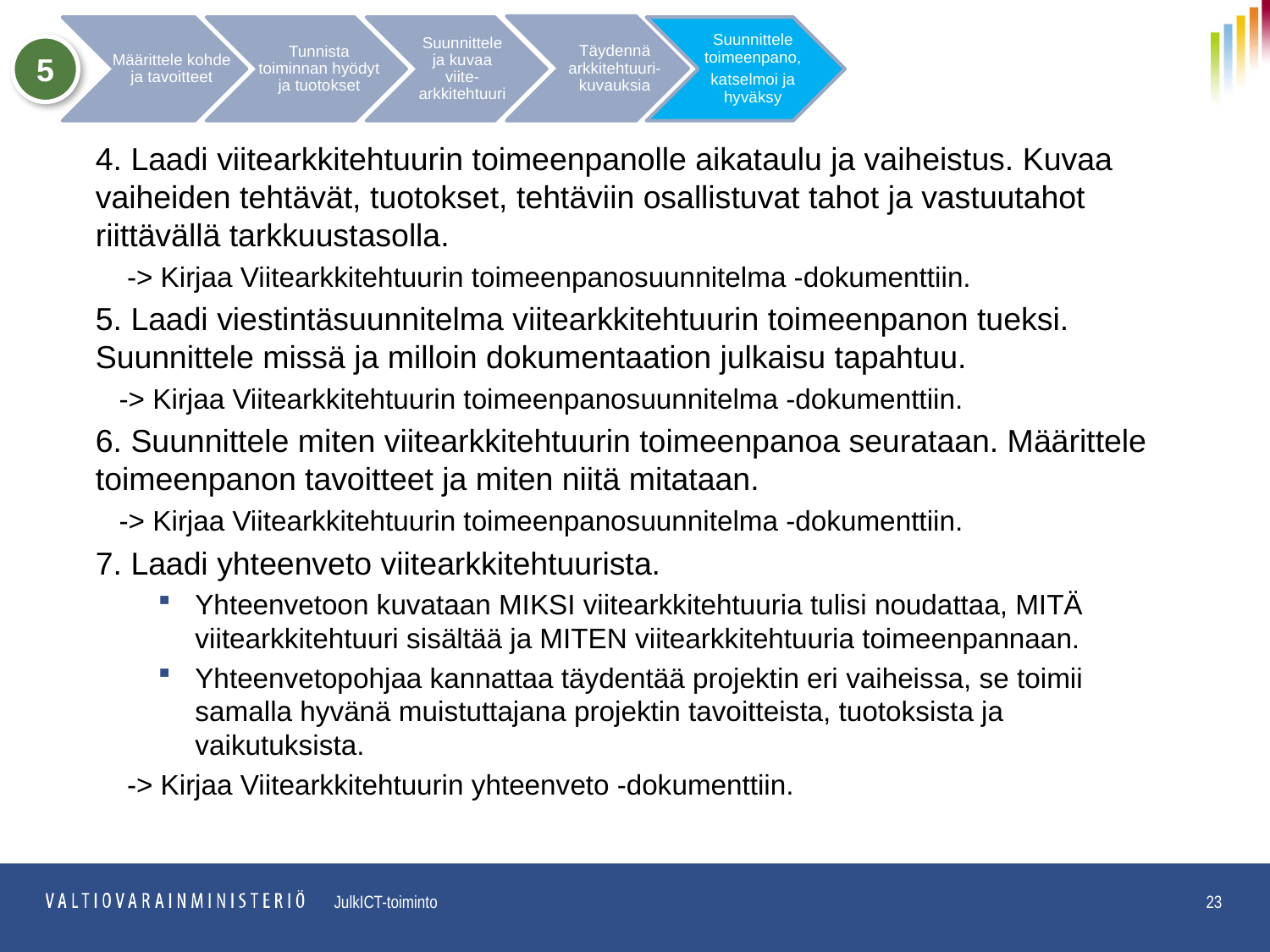

Tunnista toiminnan hyödyt ja tuotokset

Suunnittele toimeenpano,
katselmoi ja hyväksy

Määrittele kohde ja tavoitteet

Täydennä arkkitehtuuri-kuvauksia

Suunnittele ja kuvaa viite-arkkitehtuuri
5
4. Laadi viitearkkitehtuurin toimeenpanolle aikataulu ja vaiheistus. Kuvaa vaiheiden tehtävät, tuotokset, tehtäviin osallistuvat tahot ja vastuutahot riittävällä tarkkuustasolla.
    -> Kirjaa Viitearkkitehtuurin toimeenpanosuunnitelma -dokumenttiin.
5. Laadi viestintäsuunnitelma viitearkkitehtuurin toimeenpanon tueksi. Suunnittele missä ja milloin dokumentaation julkaisu tapahtuu.
   -> Kirjaa Viitearkkitehtuurin toimeenpanosuunnitelma -dokumenttiin.
6. Suunnittele miten viitearkkitehtuurin toimeenpanoa seurataan. Määrittele toimeenpanon tavoitteet ja miten niitä mitataan.
   -> Kirjaa Viitearkkitehtuurin toimeenpanosuunnitelma -dokumenttiin.
7. Laadi yhteenveto viitearkkitehtuurista.
Yhteenvetoon kuvataan MIKSI viitearkkitehtuuria tulisi noudattaa, MITÄ viitearkkitehtuuri sisältää ja MITEN viitearkkitehtuuria toimeenpannaan.
Yhteenvetopohjaa kannattaa täydentää projektin eri vaiheissa, se toimii samalla hyvänä muistuttajana projektin tavoitteista, tuotoksista ja vaikutuksista.
    -> Kirjaa Viitearkkitehtuurin yhteenveto -dokumenttiin.
23